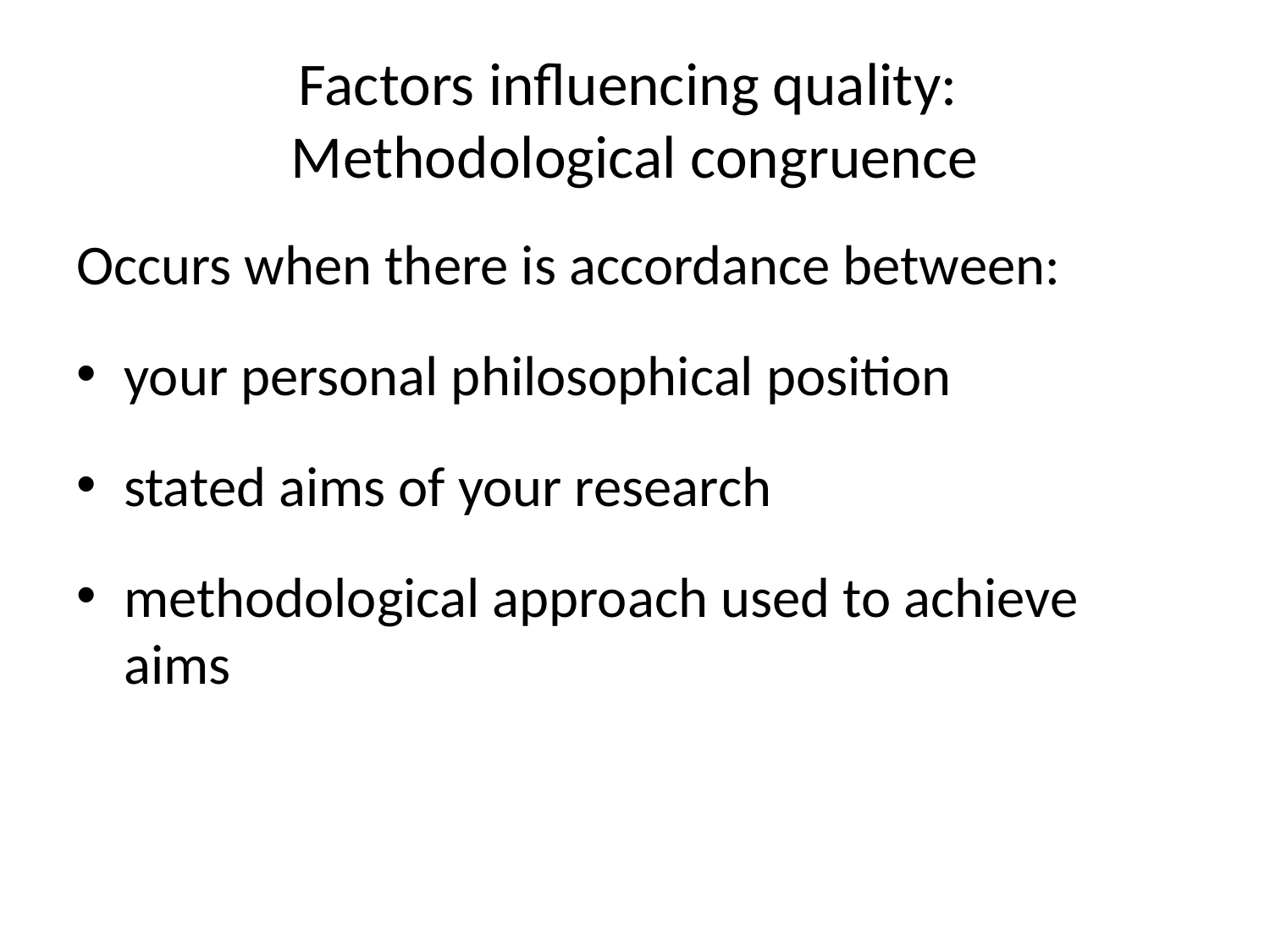

# Factors influencing quality: Methodological congruence
Occurs when there is accordance between:
your personal philosophical position
stated aims of your research
methodological approach used to achieve aims